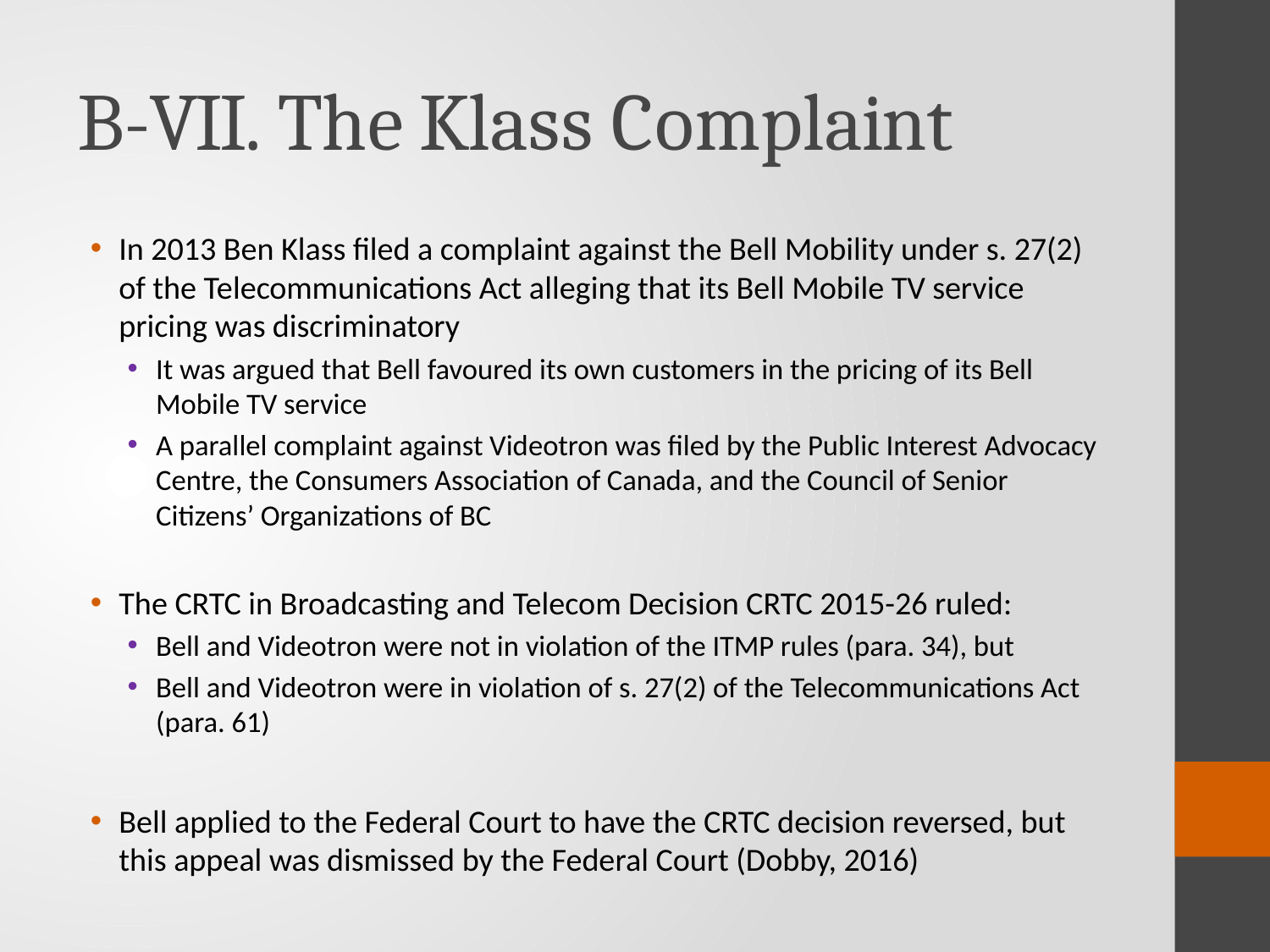

# B-VII. The Klass Complaint
In 2013 Ben Klass filed a complaint against the Bell Mobility under s. 27(2) of the Telecommunications Act alleging that its Bell Mobile TV service pricing was discriminatory
It was argued that Bell favoured its own customers in the pricing of its Bell Mobile TV service
A parallel complaint against Videotron was filed by the Public Interest Advocacy Centre, the Consumers Association of Canada, and the Council of Senior Citizens’ Organizations of BC

The CRTC in Broadcasting and Telecom Decision CRTC 2015-26 ruled:
Bell and Videotron were not in violation of the ITMP rules (para. 34), but
Bell and Videotron were in violation of s. 27(2) of the Telecommunications Act (para. 61)

Bell applied to the Federal Court to have the CRTC decision reversed, but this appeal was dismissed by the Federal Court (Dobby, 2016)